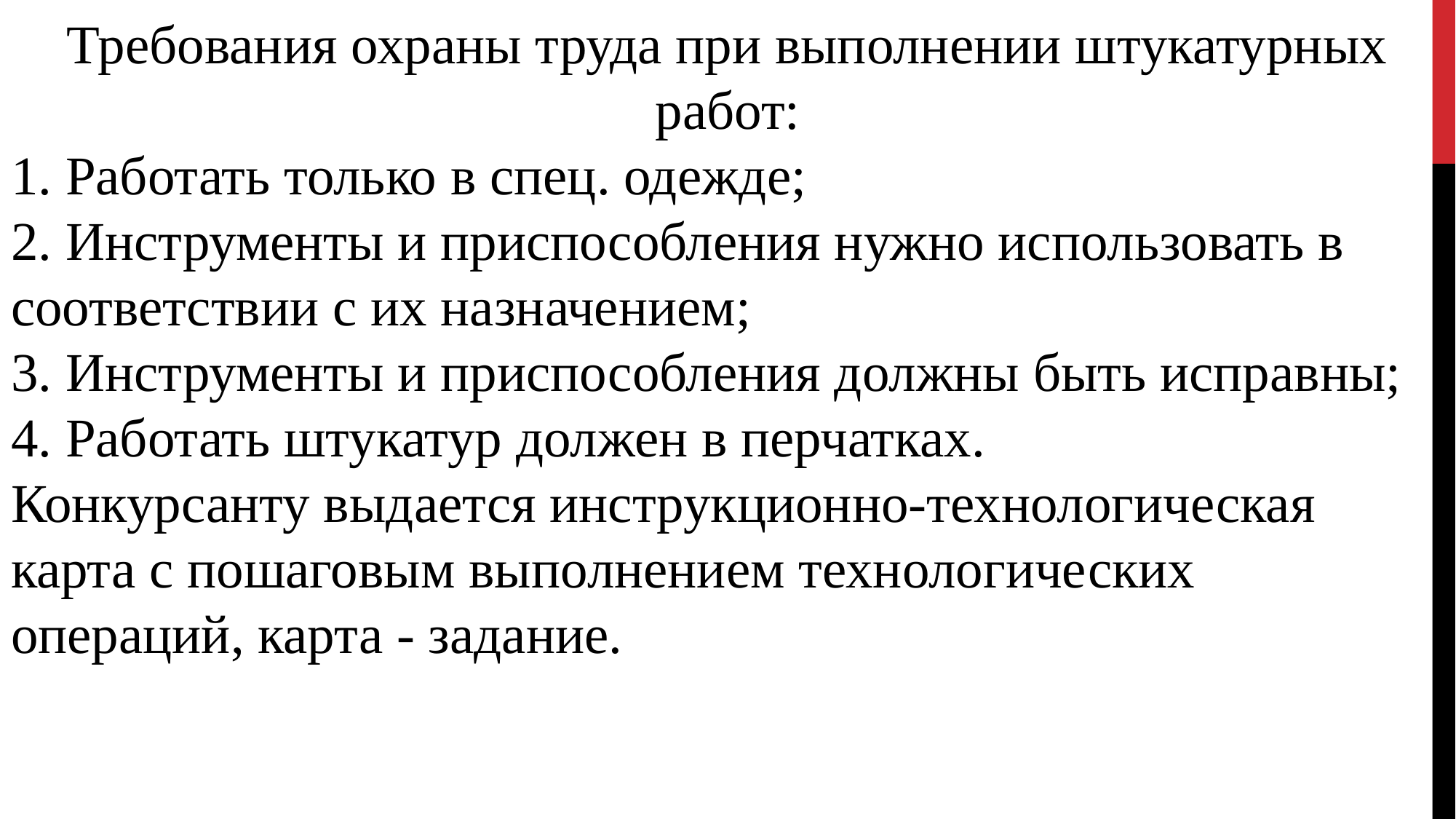

Требования охраны труда при выполнении штукатурных работ:
1. Работать только в спец. одежде;
2. Инструменты и приспособления нужно использовать в соответствии с их назначением;
3. Инструменты и приспособления должны быть исправны;
4. Работать штукатур должен в перчатках.
Конкурсанту выдается инструкционно-технологическая карта с пошаговым выполнением технологических
операций, карта - задание.